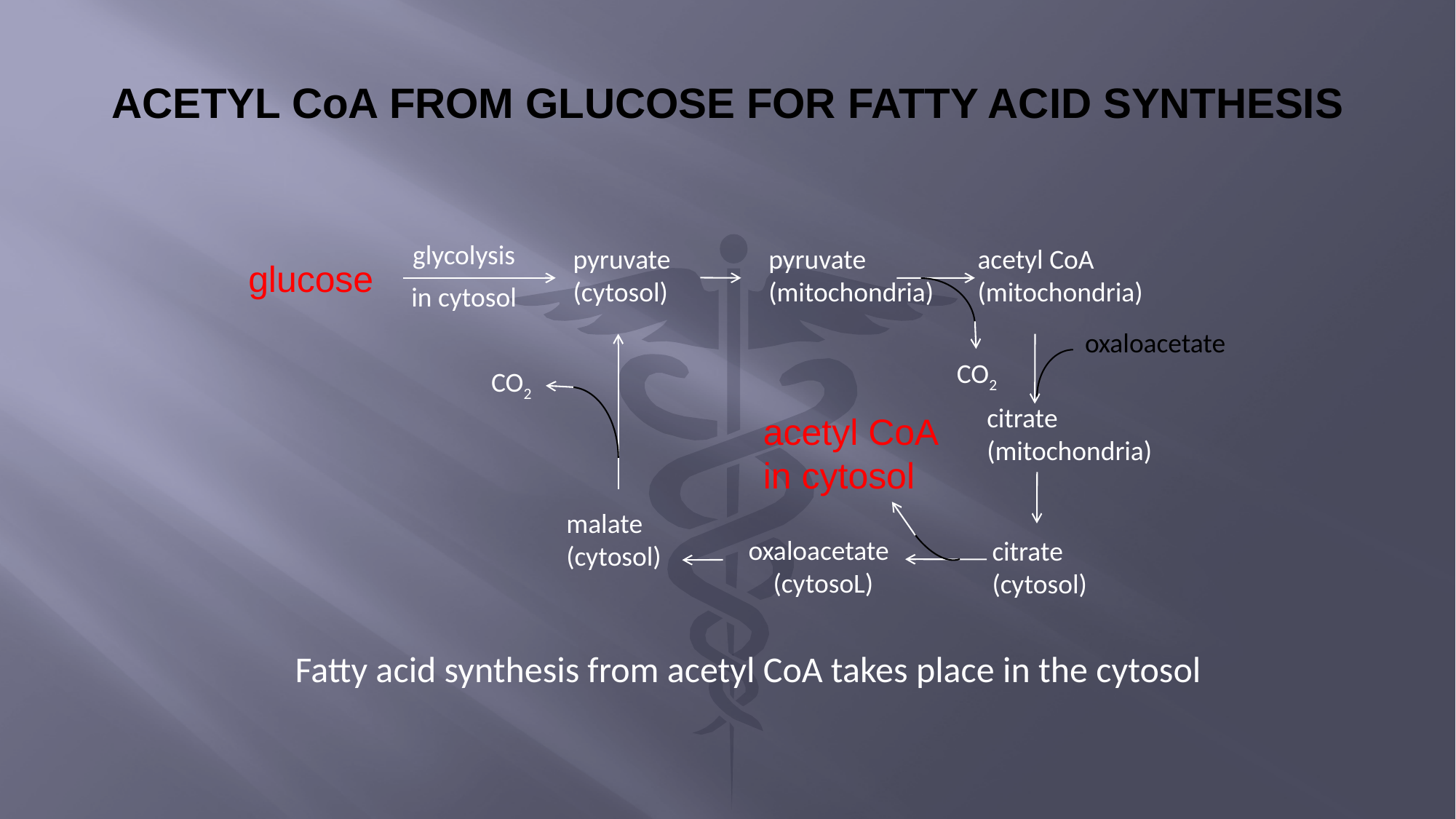

# ACETYL CoA FROM GLUCOSE FOR FATTY ACID SYNTHESIS
glycolysis
pyruvate
(cytosol)
pyruvate
(mitochondria)
acetyl CoA
(mitochondria)
glucose

in cytosol

CO2
oxaloacetate

CO2

citrate
(mitochondria)

acetyl CoA
in cytosol

malate
(cytosol)

oxaloacetate
    (cytosoL)

citrate
(cytosol)

 Fatty acid synthesis from acetyl CoA takes place in the cytosol